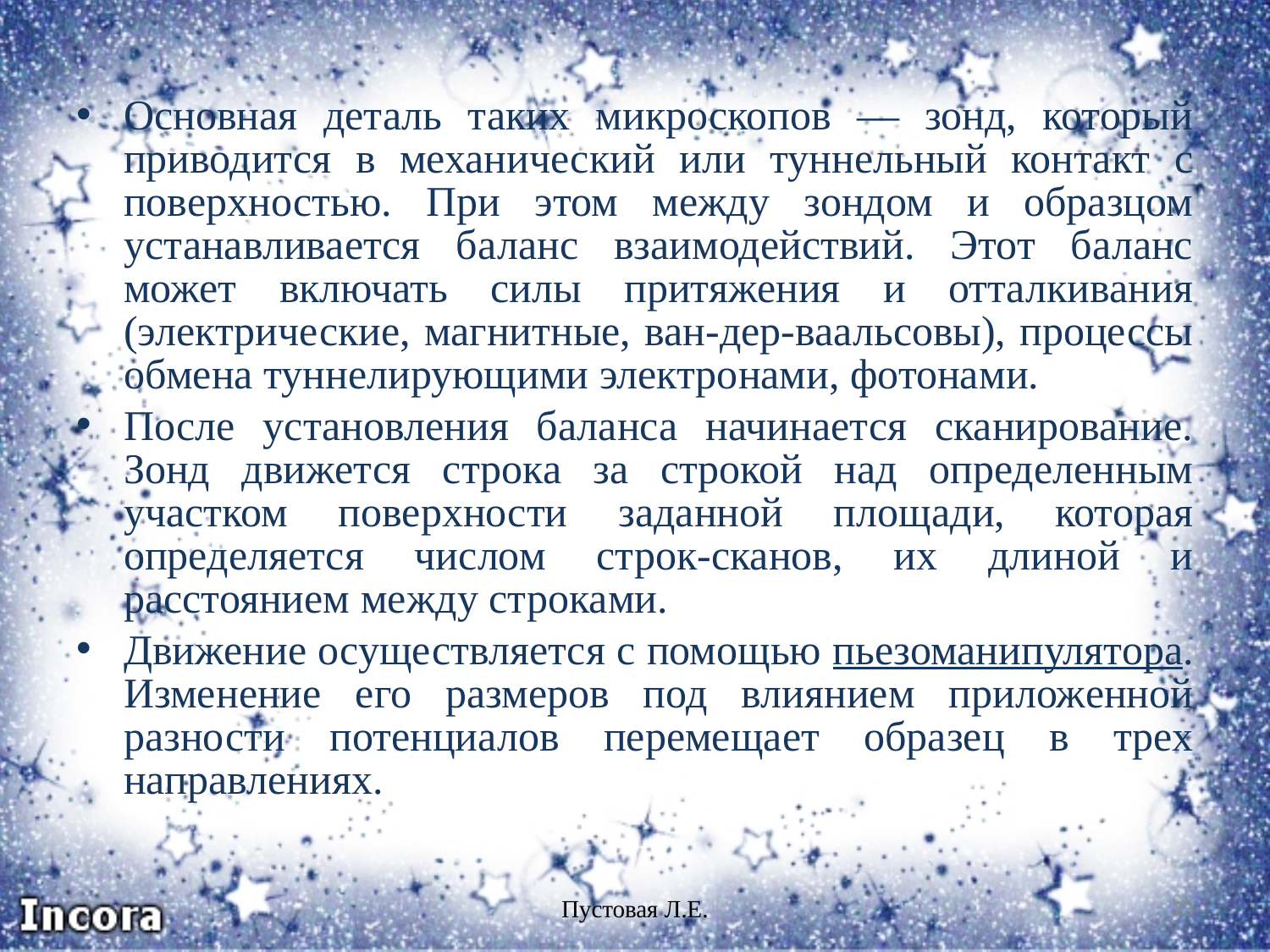

Основная деталь таких микроскопов — зонд, который приводится в механический или туннельный контакт с поверхностью. При этом между зондом и образцом устанавливается баланс взаимодействий. Этот баланс может включать силы притяжения и отталкивания (электрические, магнитные, ван-дер-ваальсовы), процессы обмена туннелирующими электронами, фотонами.
После установления баланса начинается сканирование. Зонд движется строка за строкой над определенным участком поверхности заданной площади, которая определяется числом строк-сканов, их длиной и расстоянием между строками.
Движение осуществляется с помощью пьезоманипулятора. Изменение его размеров под влиянием приложенной разности потенциалов перемещает образец в трех направлениях.
Пустовая Л.Е.
23